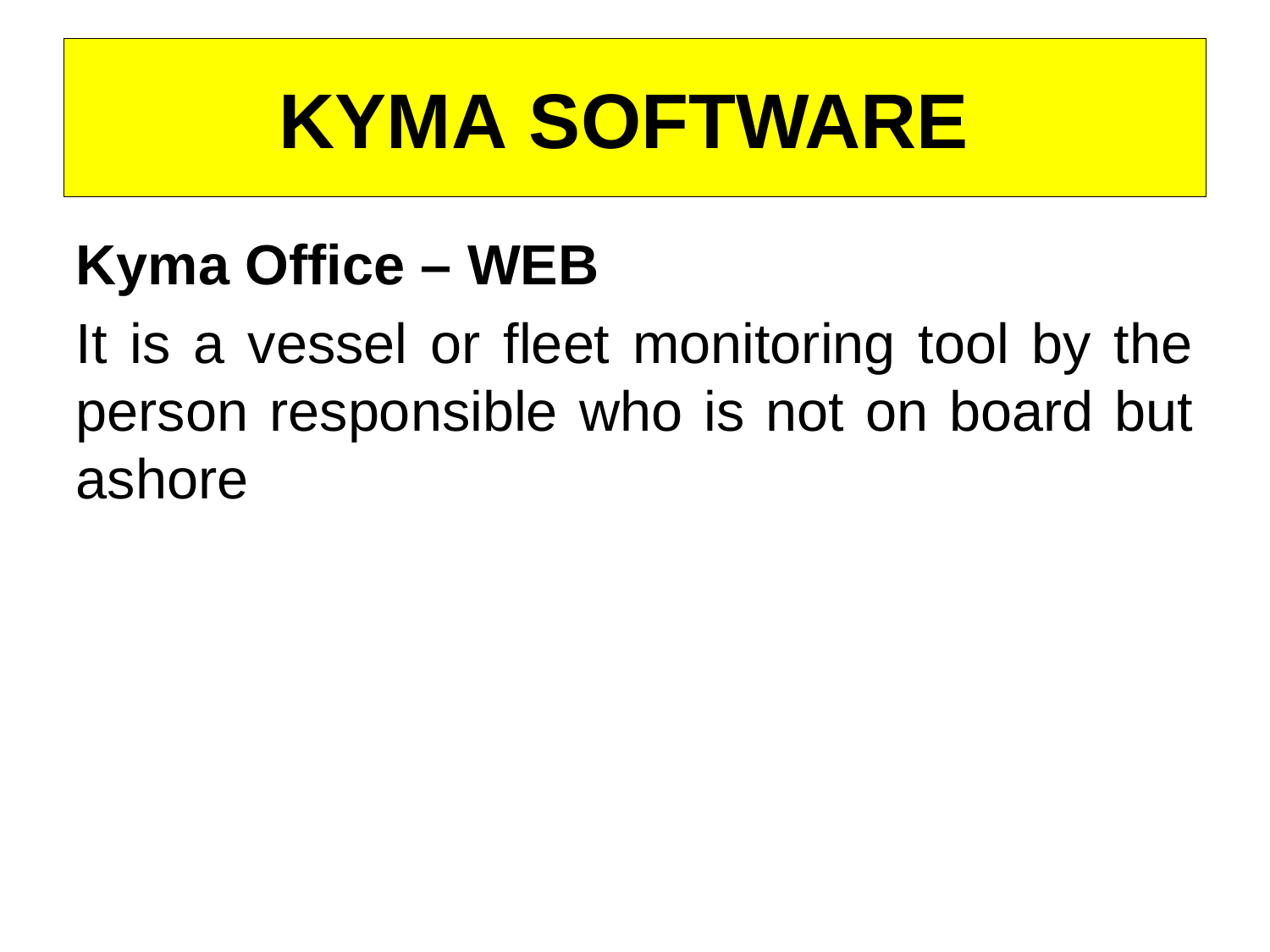

ΚΥΜΑ SOFTWARE
Kyma Office – WEB
It is a vessel or fleet monitoring tool by the person responsible who is not on board but ashore